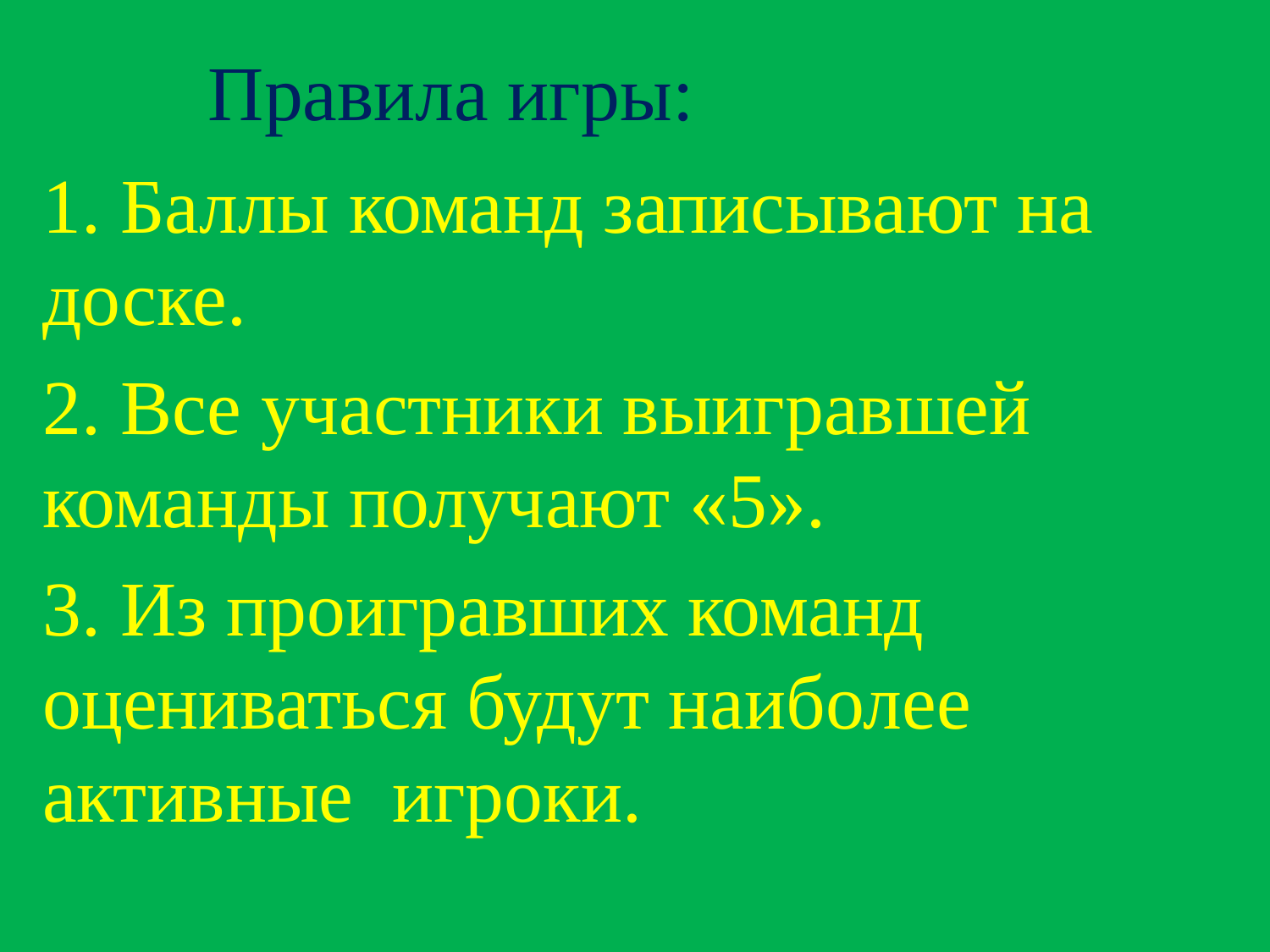

# Правила игры:
1. Баллы команд записывают на доске.
2. Все участники выигравшей команды получают «5».
3. Из проигравших команд оцениваться будут наиболее активные  игроки.